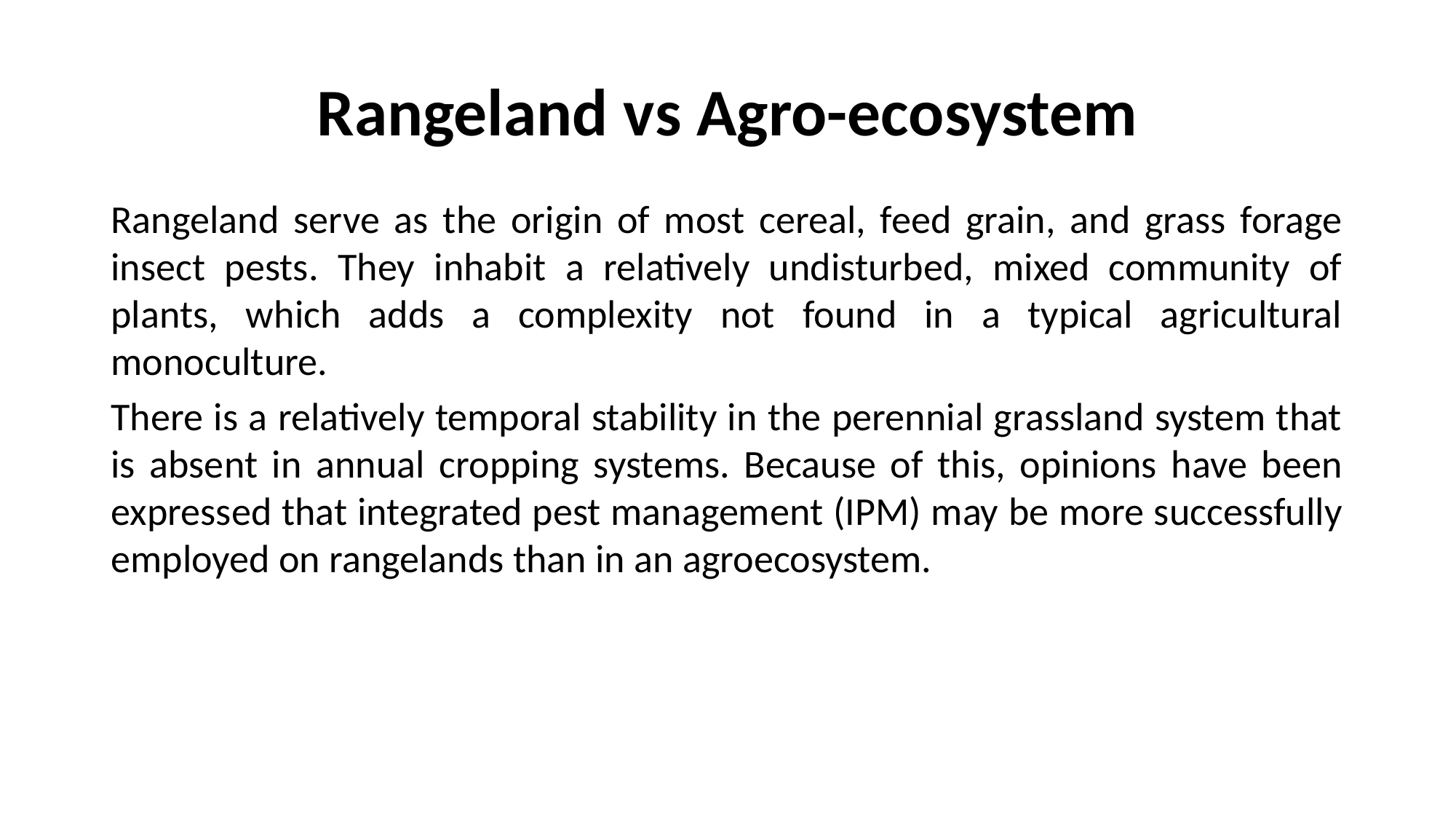

# Rangeland vs Agro-ecosystem
Rangeland serve as the origin of most cereal, feed grain, and grass forage insect pests. They inhabit a relatively undisturbed, mixed community of plants, which adds a complexity not found in a typical agricultural monoculture.
There is a relatively temporal stability in the perennial grassland system that is absent in annual cropping systems. Because of this, opinions have been expressed that integrated pest management (IPM) may be more successfully employed on rangelands than in an agroecosystem.